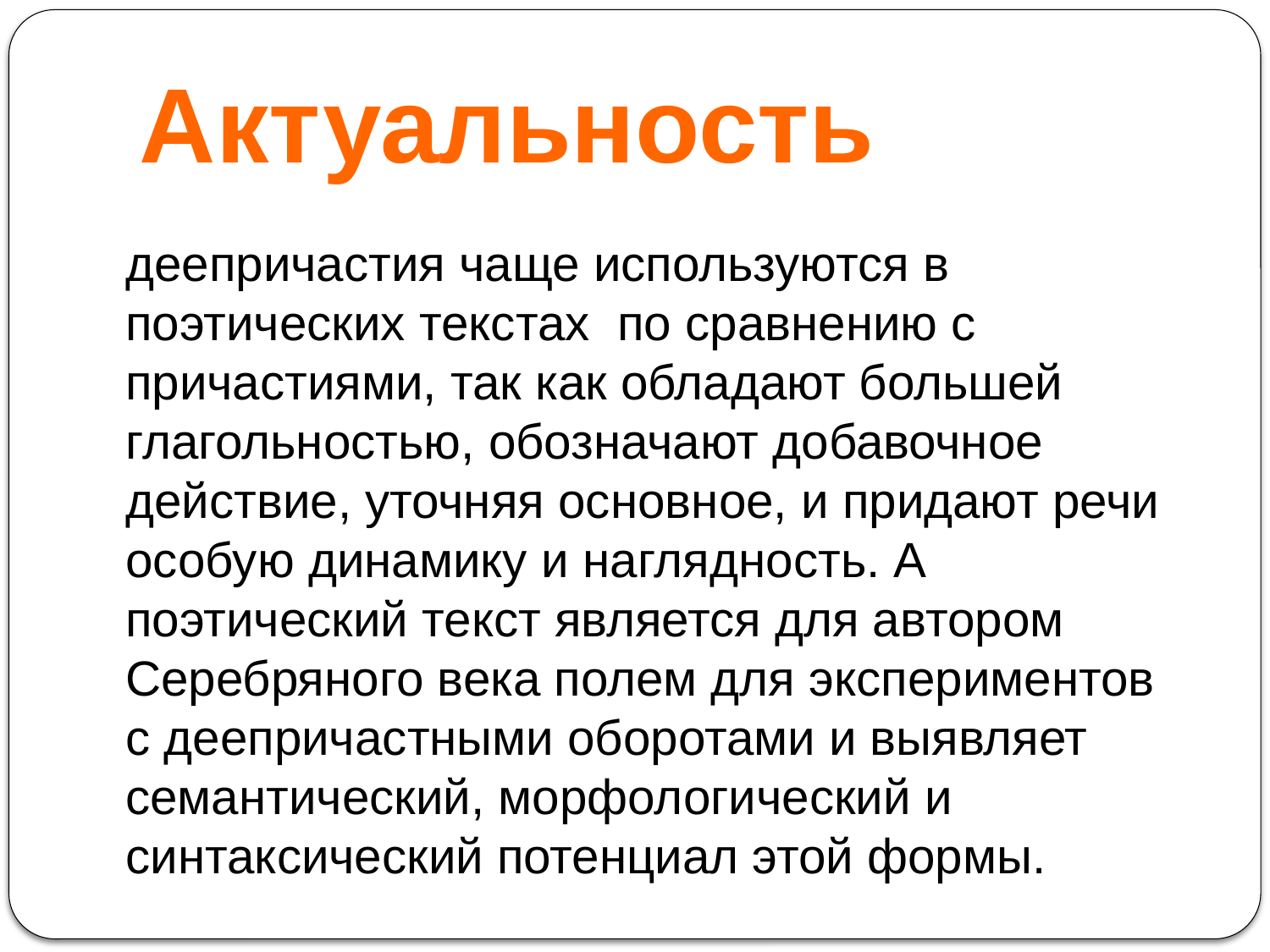

# Актуальность
деепричастия чаще используются в поэтических текстах  по сравнению с причастиями, так как обладают большей глагольностью, обозначают добавочное действие, уточняя основное, и придают речи особую динамику и наглядность. А поэтический текст является для автором Серебряного века полем для экспериментов с деепричастными оборотами и выявляет семантический, морфологический и синтаксический потенциал этой формы.